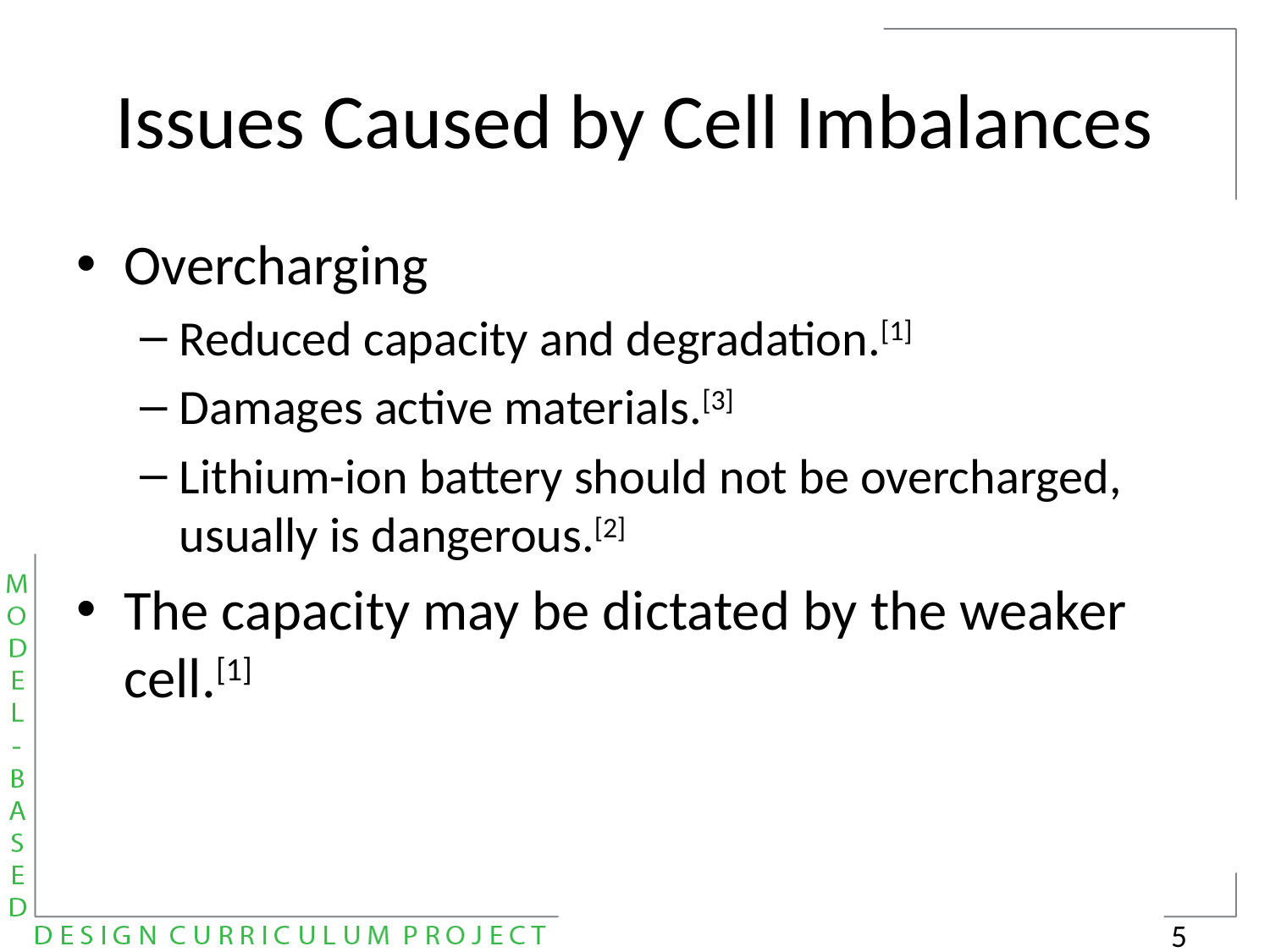

# Issues Caused by Cell Imbalances
Overcharging
Reduced capacity and degradation.[1]
Damages active materials.[3]
Lithium-ion battery should not be overcharged, usually is dangerous.[2]
The capacity may be dictated by the weaker cell.[1]